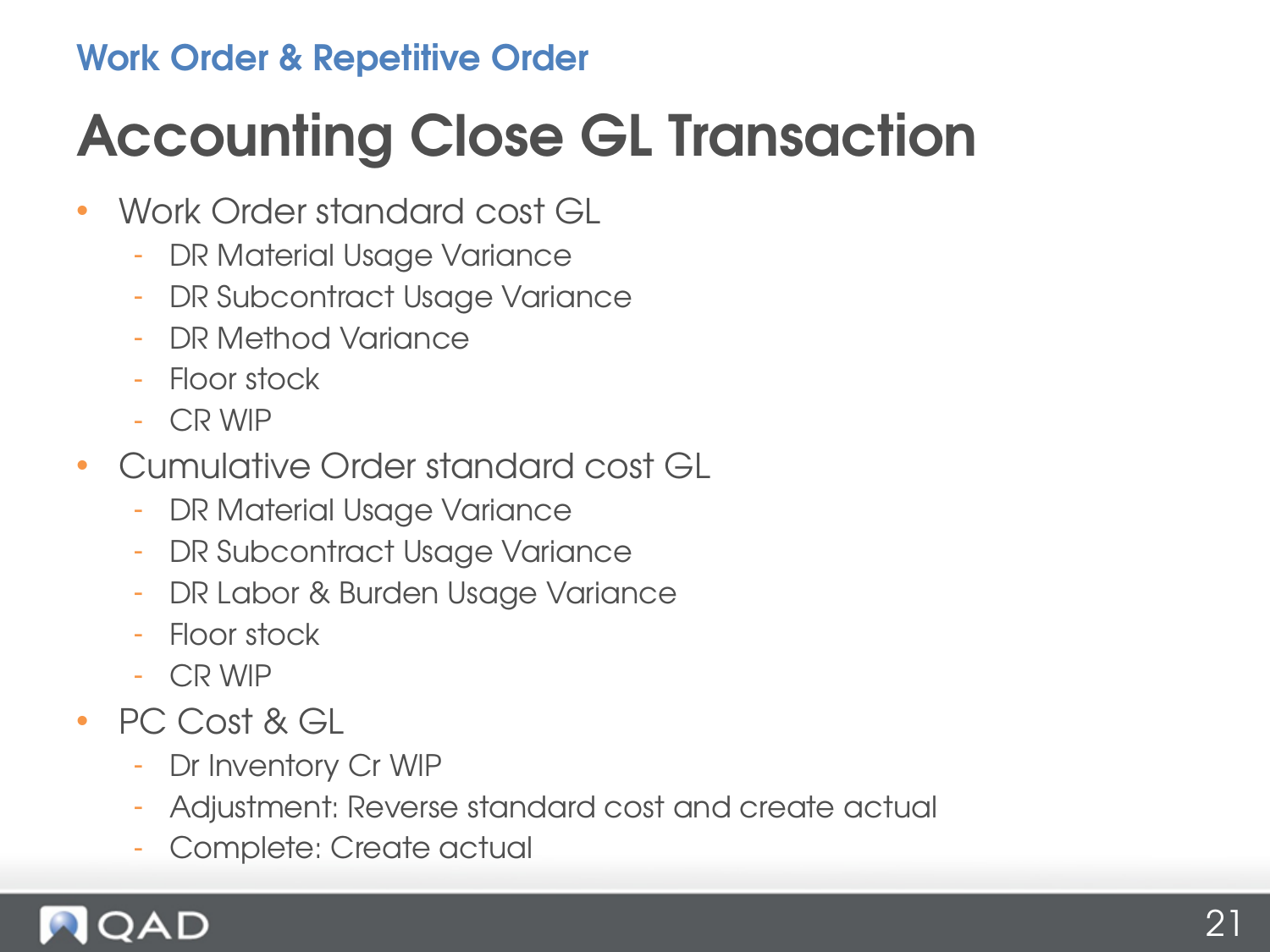

Work Order & Repetitive Order
# Accounting Close GL Transaction
Work Order standard cost GL
DR Material Usage Variance
DR Subcontract Usage Variance
DR Method Variance
Floor stock
CR WIP
Cumulative Order standard cost GL
DR Material Usage Variance
DR Subcontract Usage Variance
DR Labor & Burden Usage Variance
Floor stock
CR WIP
PC Cost & GL
Dr Inventory Cr WIP
Adjustment: Reverse standard cost and create actual
Complete: Create actual

21